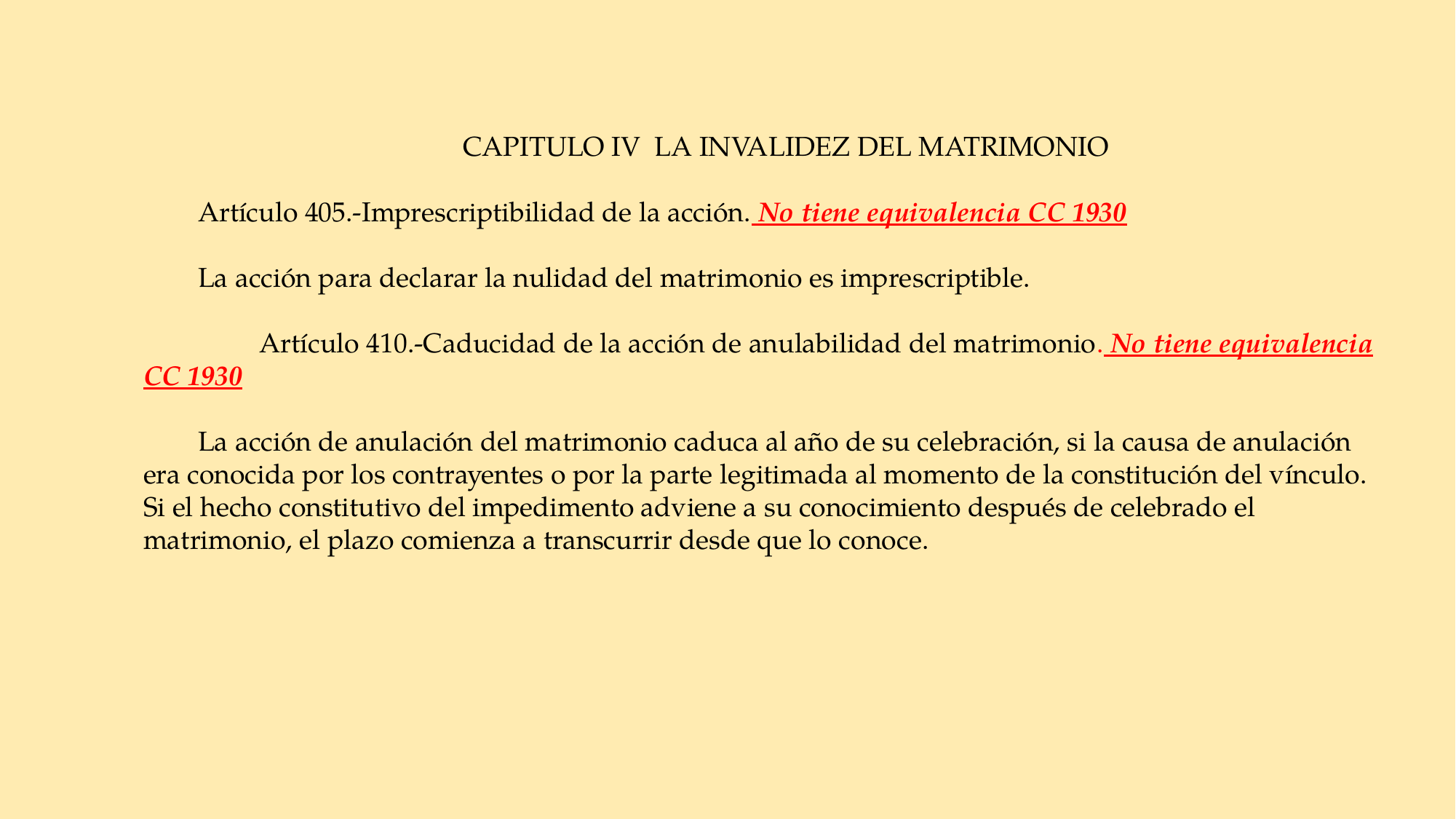

CAPITULO IV  LA INVALIDEZ DEL MATRIMONIO

Artículo 405.-Imprescriptibilidad de la acción. No tiene equivalencia CC 1930

La acción para declarar la nulidad del matrimonio es imprescriptible.

	 Artículo 410.-Caducidad de la acción de anulabilidad del matrimonio. No tiene equivalencia CC 1930

La acción de anulación del matrimonio caduca al año de su celebración, si la causa de anulación era conocida por los contrayentes o por la parte legitimada al momento de la constitución del vínculo. Si el hecho constitutivo del impedimento adviene a su conocimiento después de celebrado el matrimonio, el plazo comienza a transcurrir desde que lo conoce.